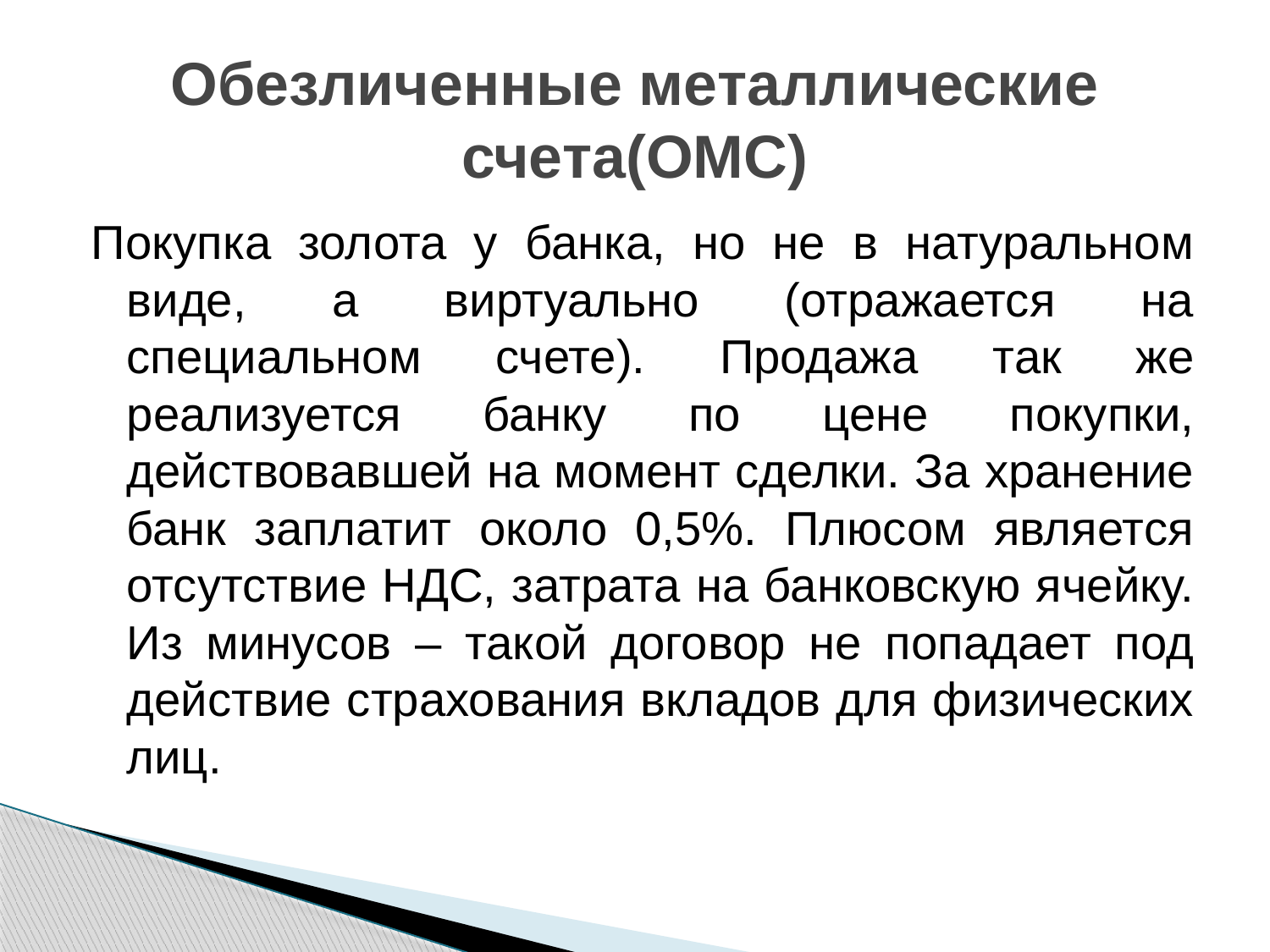

# Обезличенные металлические счета(ОМС)
Покупка золота у банка, но не в натуральном виде, а виртуально (отражается на специальном счете). Продажа так же реализуется банку по цене покупки, действовавшей на момент сделки. За хранение банк заплатит около 0,5%. Плюсом является отсутствие НДС, затрата на банковскую ячейку. Из минусов – такой договор не попадает под действие страхования вкладов для физических лиц.